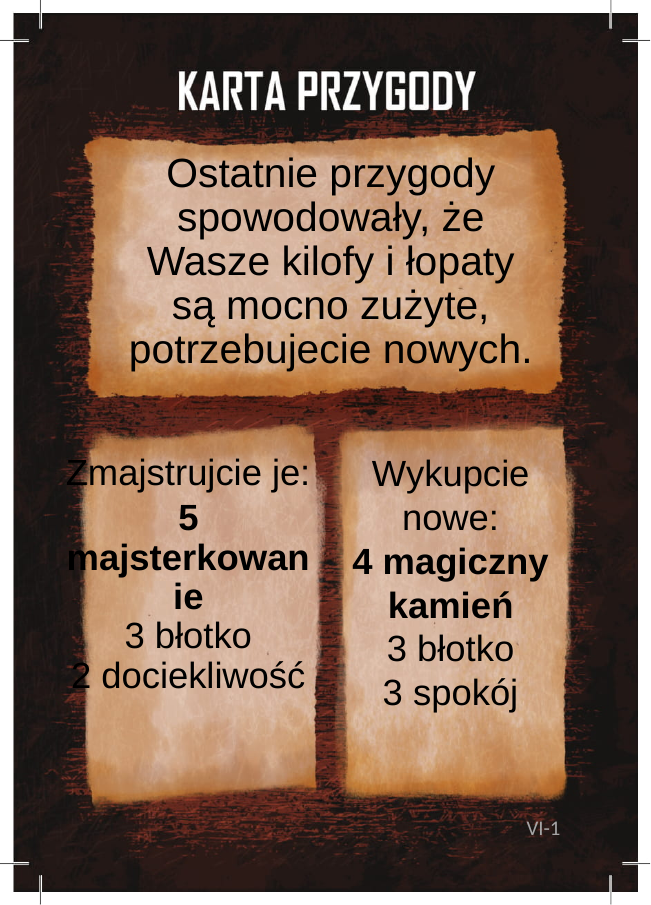

# Ostatnie przygody spowodowały, że Wasze kilofy i łopaty są mocno zużyte, potrzebujecie nowych.
Wykupcie nowe:
4 magiczny kamień
3 błotko
3 spokój
Zmajstrujcie je:
5 majsterkowanie
3 błotko
2 dociekliwość
VI-1